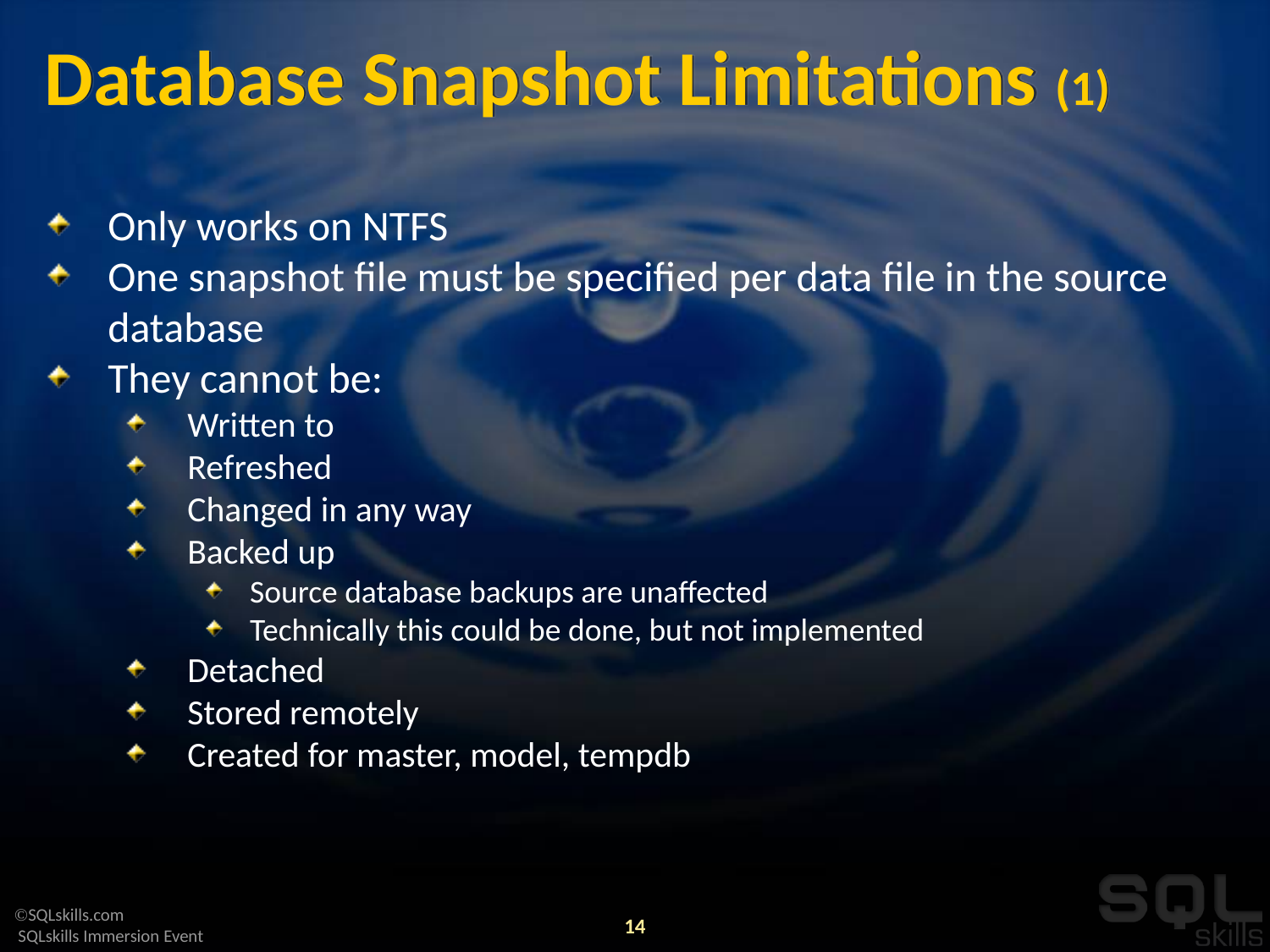

# Database Snapshot Limitations (1)
Only works on NTFS
One snapshot file must be specified per data file in the source database
They cannot be:
Written to
Refreshed
Changed in any way
Backed up
Source database backups are unaffected
Technically this could be done, but not implemented
Detached
Stored remotely
Created for master, model, tempdb
14